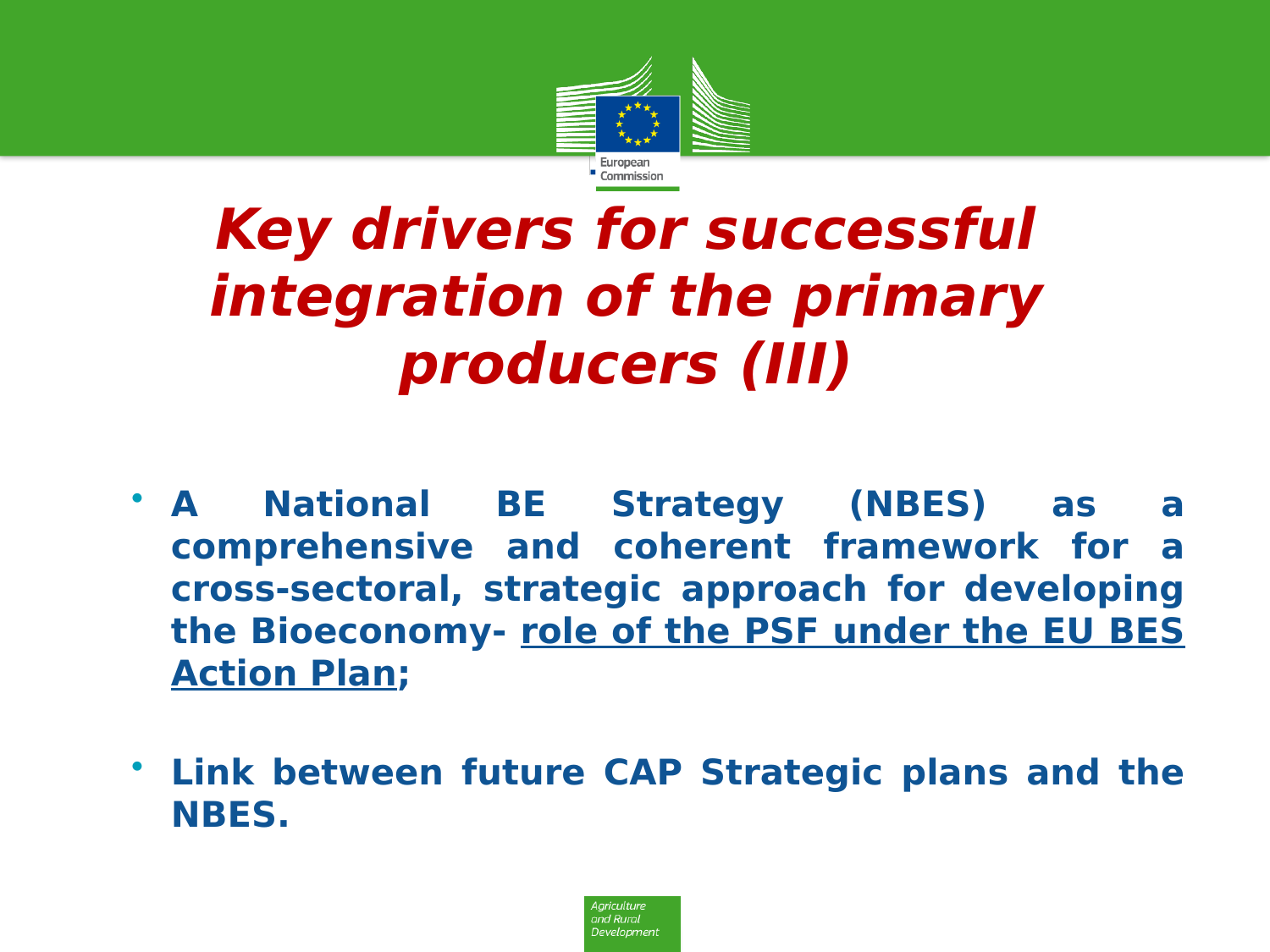

Key drivers for successful integration of the primary producers (III)

A National BE Strategy (NBES) as a comprehensive and coherent framework for a cross-sectoral, strategic approach for developing the Bioeconomy- role of the PSF under the EU BES Action Plan;

Link between future CAP Strategic plans and the NBES.